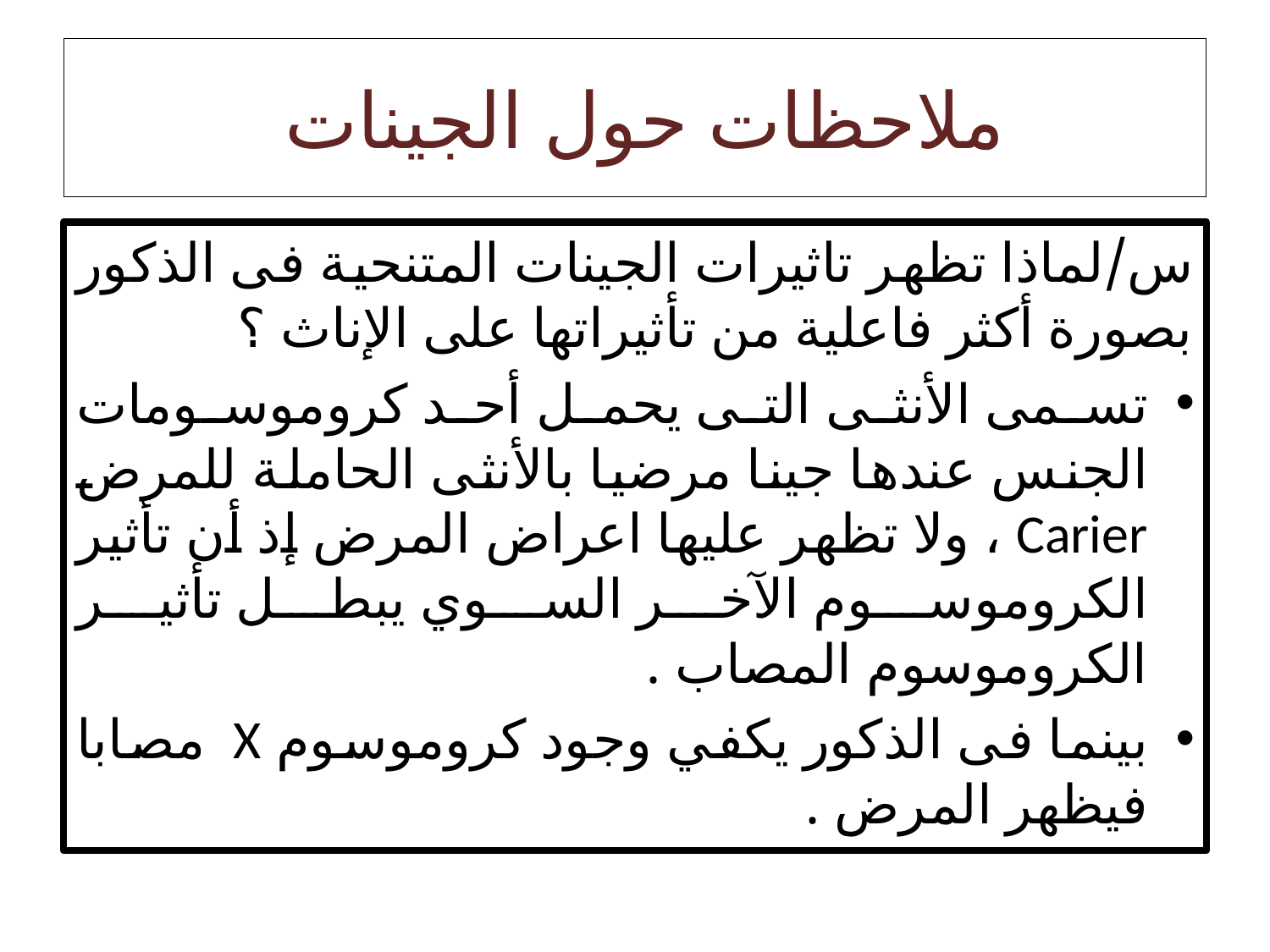

# ملاحظات حول الجينات
س/لماذا تظهر تاثيرات الجينات المتنحية فى الذكور بصورة أكثر فاعلية من تأثيراتها على الإناث ؟
تسمى الأنثى التى يحمل أحد كروموسومات الجنس عندها جينا مرضيا بالأنثى الحاملة للمرض Carier ، ولا تظهر عليها اعراض المرض إذ أن تأثير الكروموسوم الآخر السوي يبطل تأثير الكروموسوم المصاب .
بينما فى الذكور يكفي وجود كروموسوم X  مصابا فيظهر المرض .